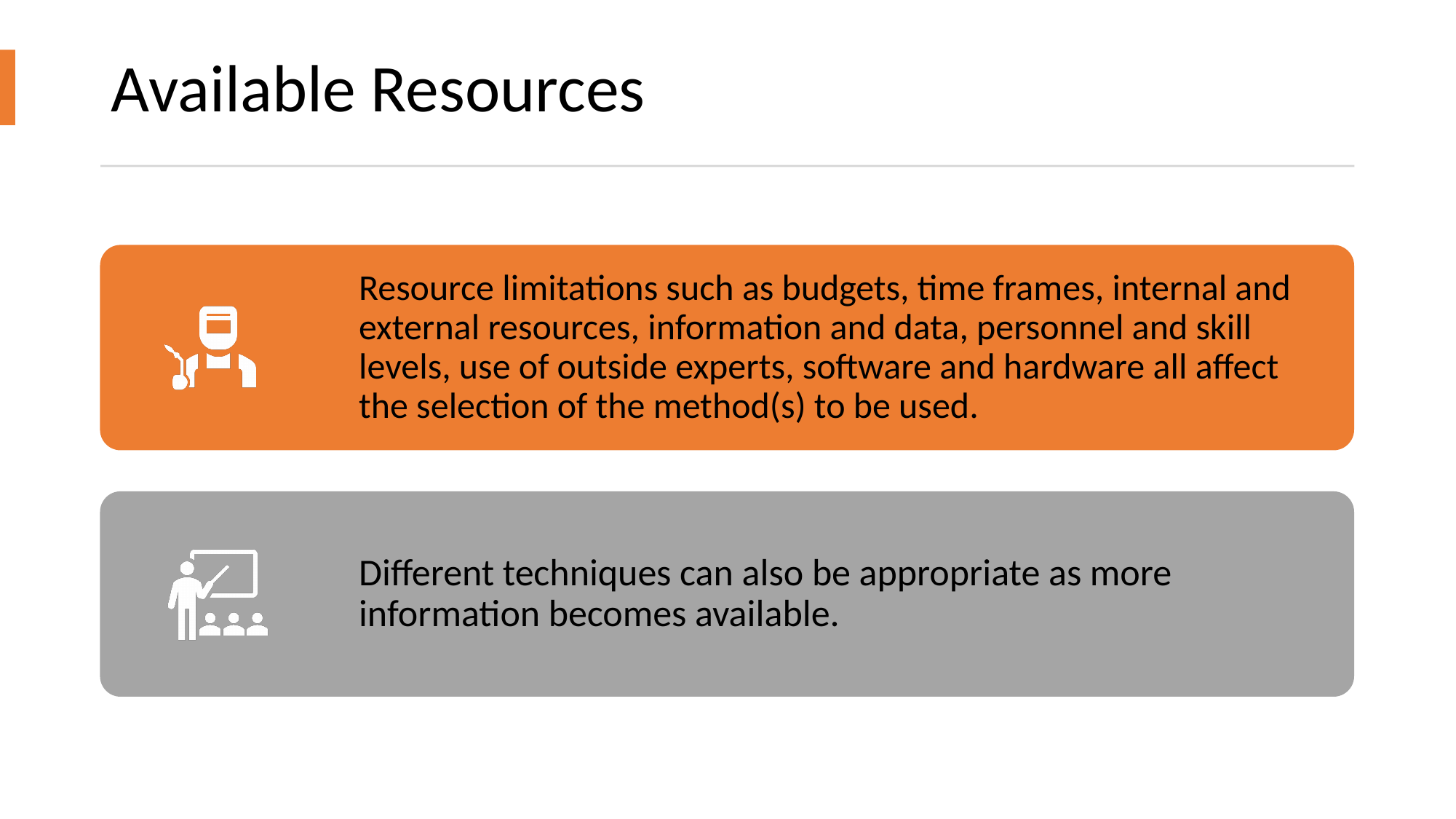

# Available Resources

Resource limitations such as budgets, time frames, internal and external resources, information and data, personnel and skill levels, use of outside experts, software and hardware all affect the selection of the method(s) to be used.
Different techniques can also be appropriate as more information becomes available.
11